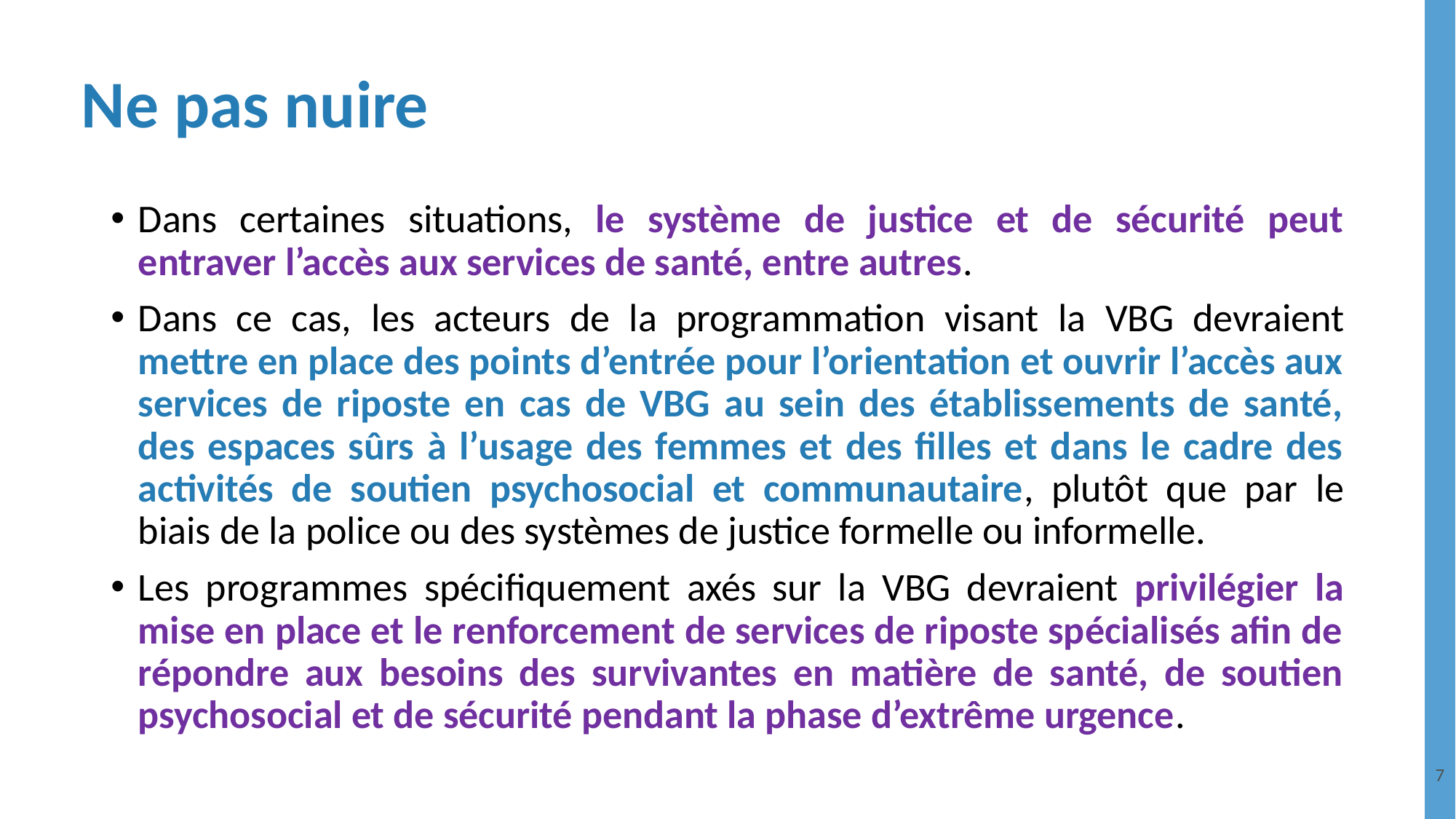

# Ne pas nuire

Dans certaines situations, le système de justice et de sécurité peut entraver l’accès aux services de santé, entre autres.
Dans ce cas, les acteurs de la programmation visant la VBG devraient mettre en place des points d’entrée pour l’orientation et ouvrir l’accès aux services de riposte en cas de VBG au sein des établissements de santé, des espaces sûrs à l’usage des femmes et des filles et dans le cadre des activités de soutien psychosocial et communautaire, plutôt que par le biais de la police ou des systèmes de justice formelle ou informelle.
Les programmes spécifiquement axés sur la VBG devraient privilégier la mise en place et le renforcement de services de riposte spécialisés afin de répondre aux besoins des survivantes en matière de santé, de soutien psychosocial et de sécurité pendant la phase d’extrême urgence.